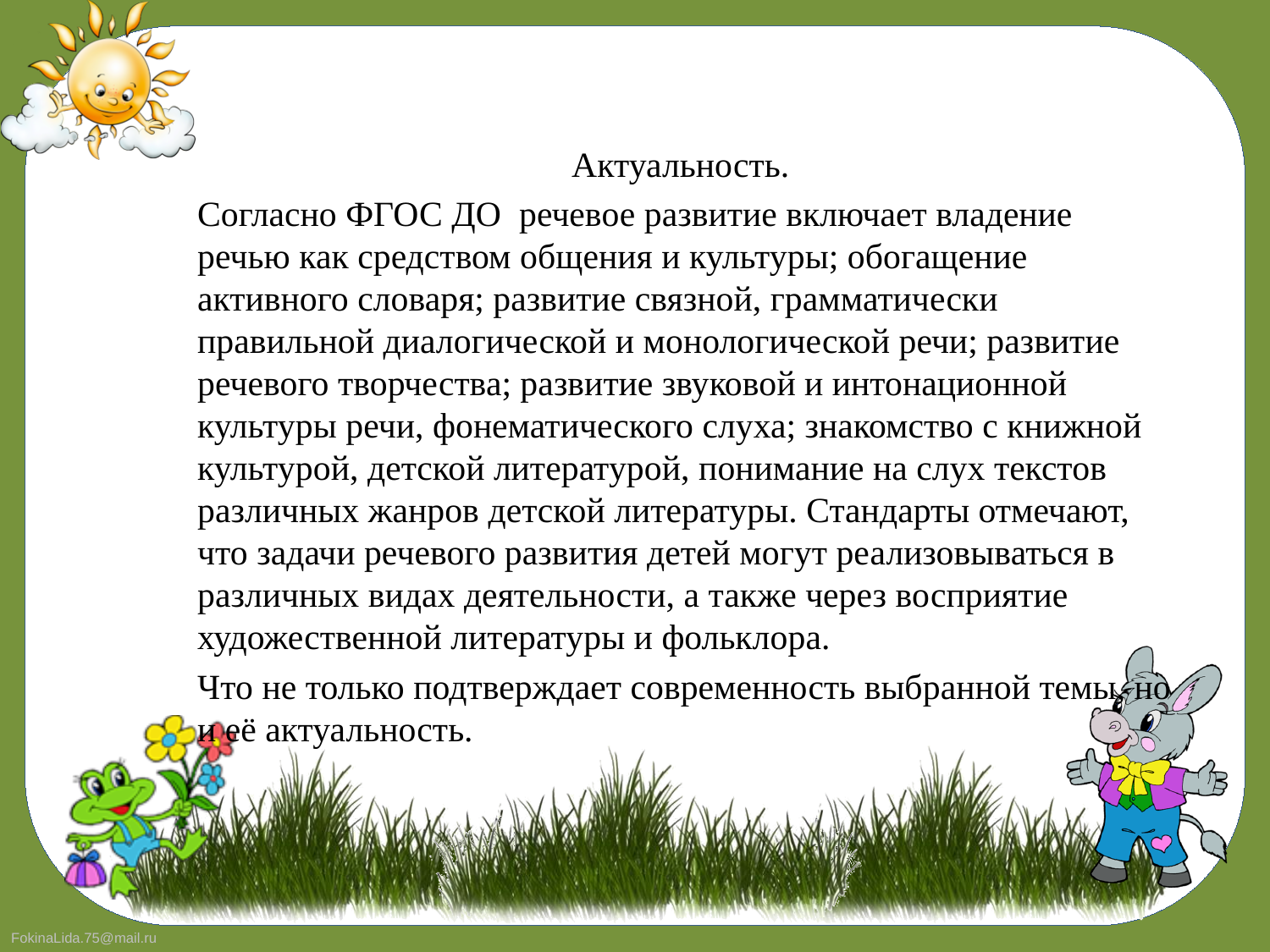

Актуальность.
Согласно ФГОС ДО  речевое развитие включает владение речью как средством общения и культуры; обогащение активного словаря; развитие связной, грамматически правильной диалогической и монологической речи; развитие речевого творчества; развитие звуковой и интонационной культуры речи, фонематического слуха; знакомство с книжной культурой, детской литературой, понимание на слух текстов различных жанров детской литературы. Стандарты отмечают, что задачи речевого развития детей могут реализовываться в различных видах деятельности, а также через восприятие художественной литературы и фольклора.
Что не только подтверждает современность выбранной темы, но и её актуальность.